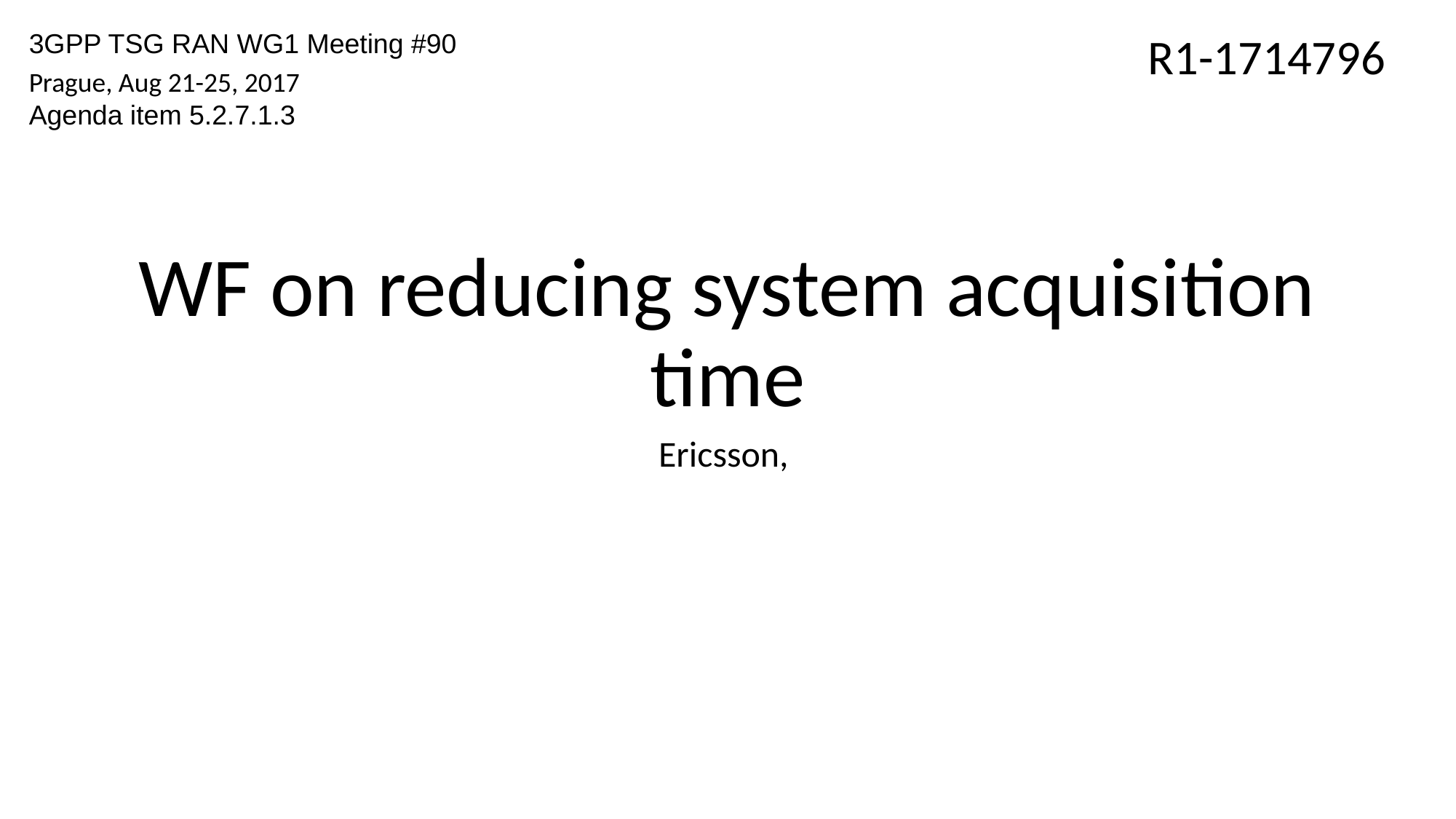

R1-1714796
3GPP TSG RAN WG1 Meeting #90
Prague, Aug 21-25, 2017
Agenda item 5.2.7.1.3
# WF on reducing system acquisition time
Ericsson,